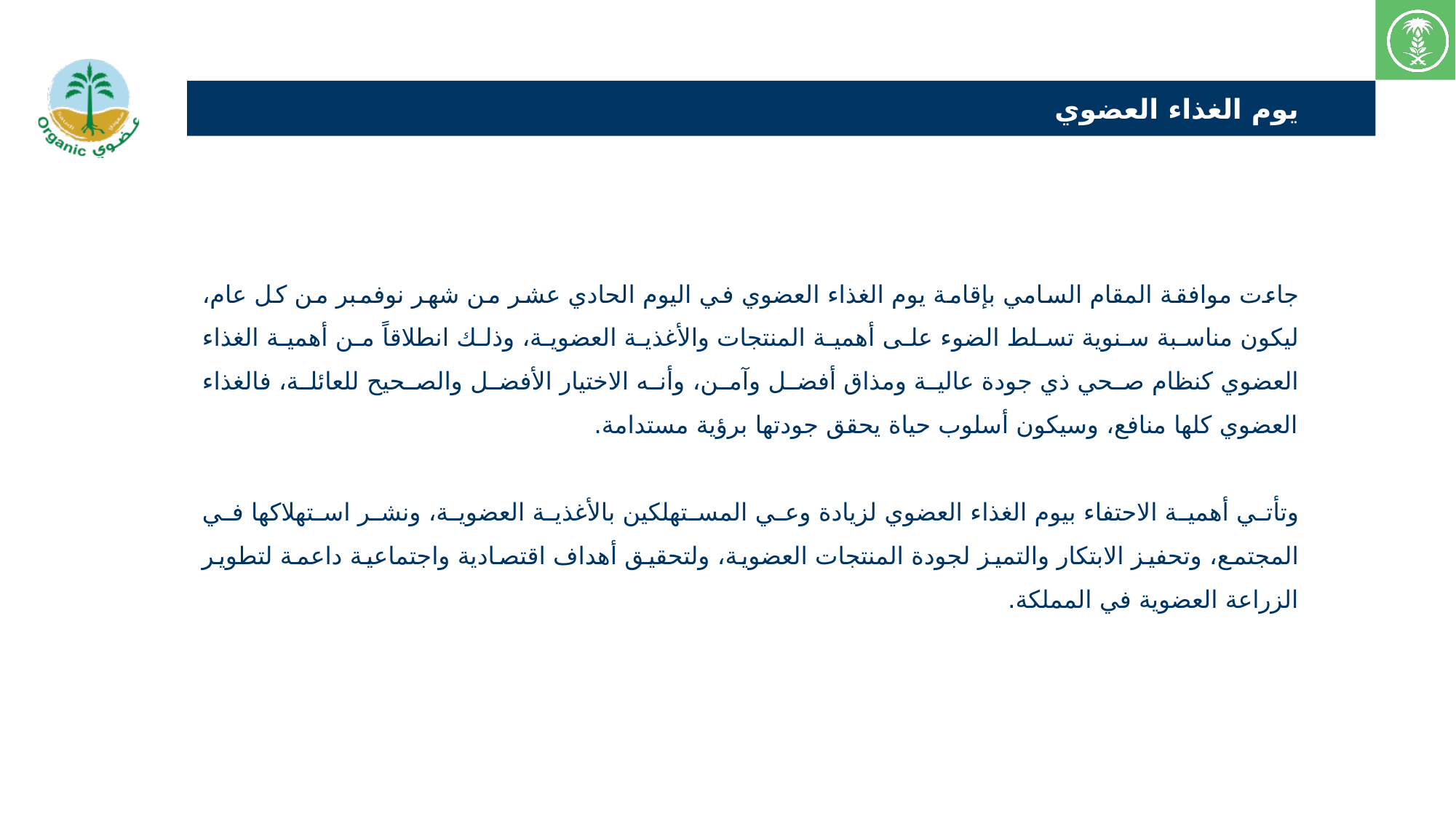

يوم الغذاء العضوي
جاءت موافقة المقام السامي بإقامة يوم الغذاء العضوي في اليوم الحادي عشر من شهر نوفمبر من كل عام، ليكون مناسبة سنوية تسلط الضوء على أهمية المنتجات والأغذية العضوية، وذلك انطلاقاً من أهمية الغذاء العضوي كنظام صحي ذي جودة عالية ومذاق أفضل وآمن، وأنه الاختيار الأفضل والصحيح للعائلة، فالغذاء العضوي كلها منافع، وسيكون أسلوب حياة يحقق جودتها برؤية مستدامة.

وتأتي أهمية الاحتفاء بيوم الغذاء العضوي لزيادة وعي المستهلكين بالأغذية العضوية، ونشر استهلاكها في المجتمع، وتحفيز الابتكار والتميز لجودة المنتجات العضوية، ولتحقيق أهداف اقتصادية واجتماعية داعمة لتطوير الزراعة العضوية في المملكة.